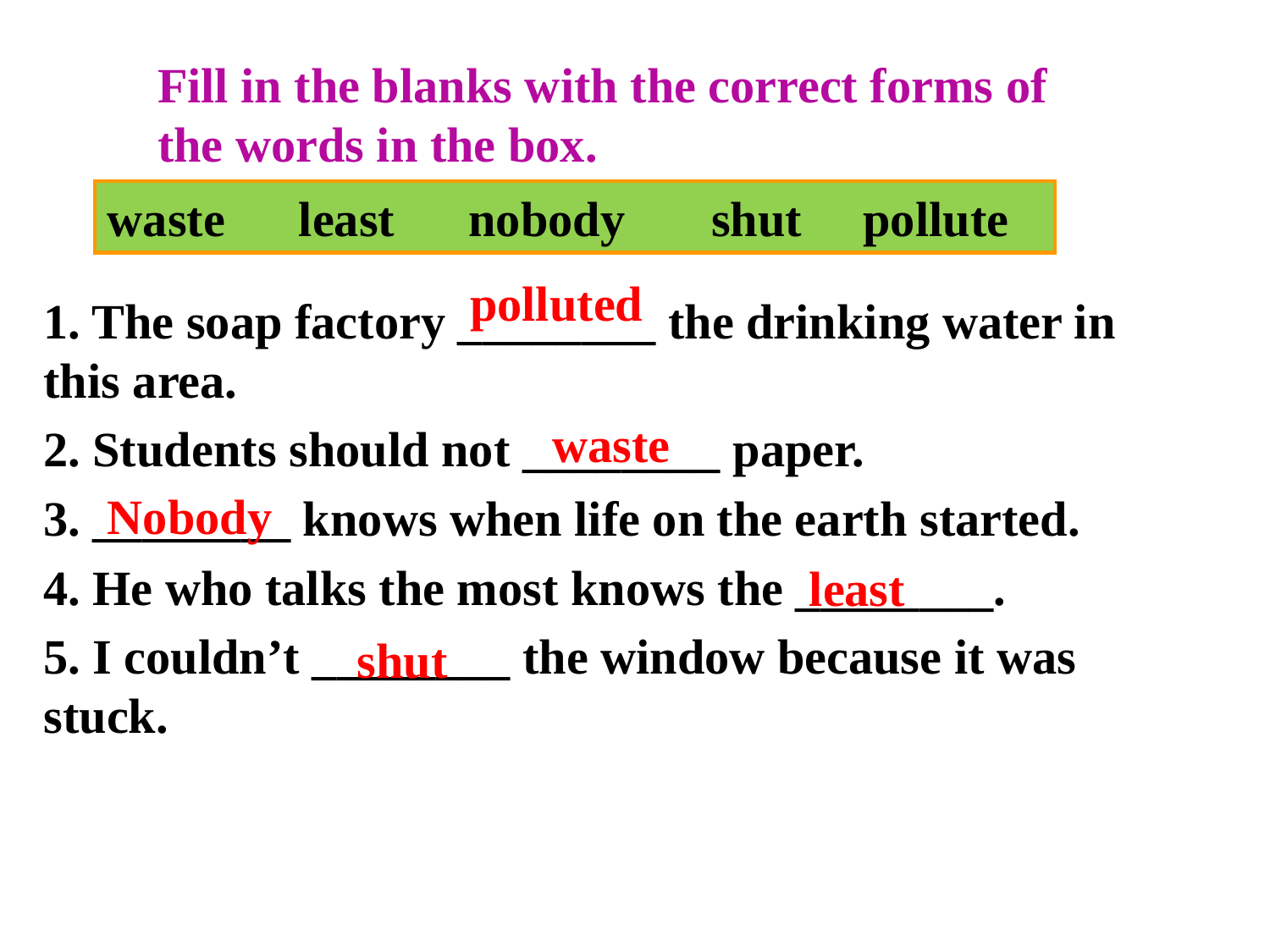

Fill in the blanks with the correct forms of the words in the box.
waste      least      nobody       shut     pollute
polluted
# 1. The soap factory ________ the drinking water in this area.
2. Students should not ________ paper.
3. ________ knows when life on the earth started.
4. He who talks the most knows the ________.
5. I couldn’t ________ the window because it was stuck.
waste
Nobody
least
shut